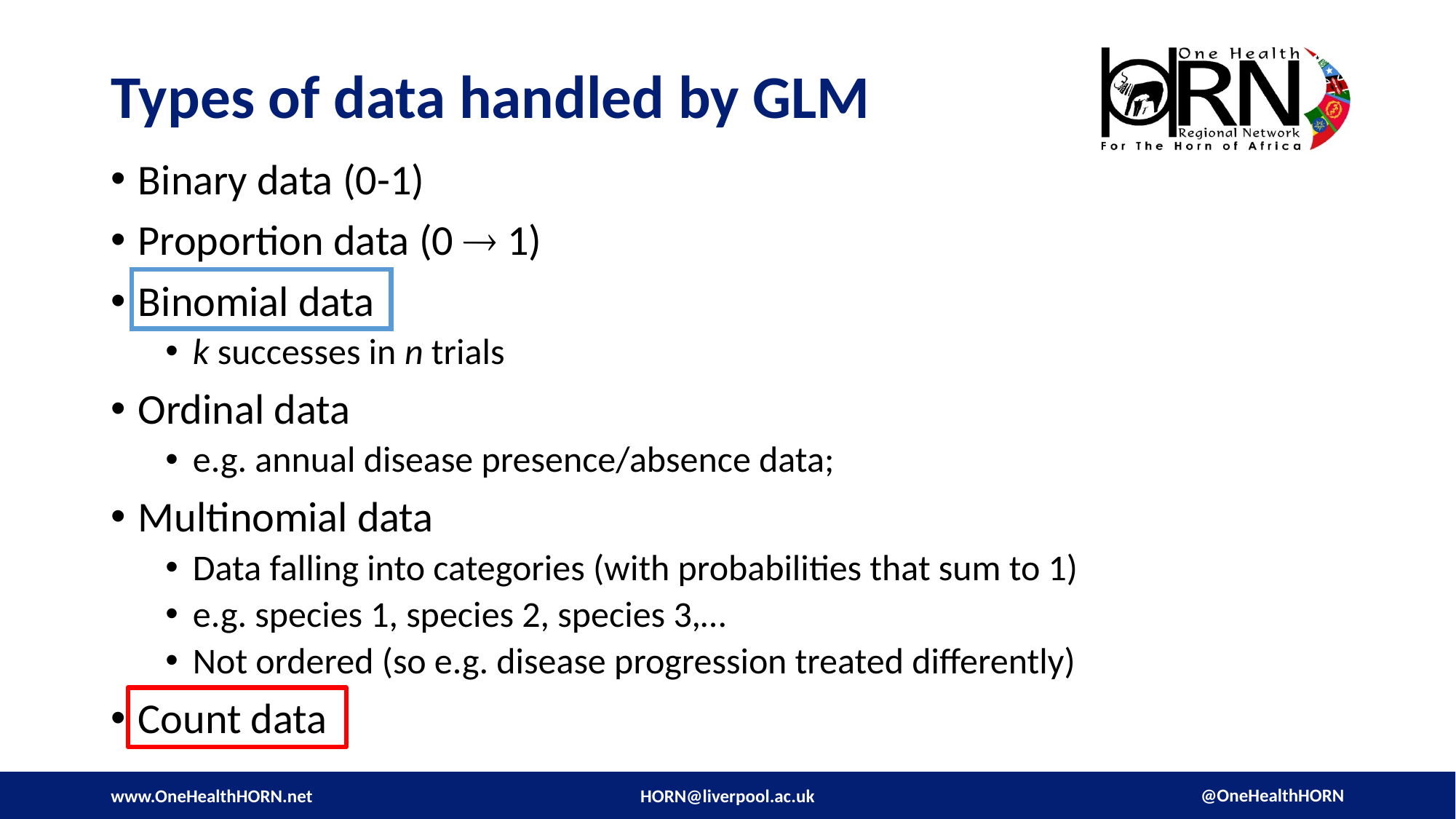

# Types of data handled by GLM
Binary data (0-1)
Proportion data (0 → 1)
Binomial data
k successes in n trials
Ordinal data
e.g. annual disease presence/absence data;
Multinomial data
Data falling into categories (with probabilities that sum to 1)
e.g. species 1, species 2, species 3,…
Not ordered (so e.g. disease progression treated differently)
Count data